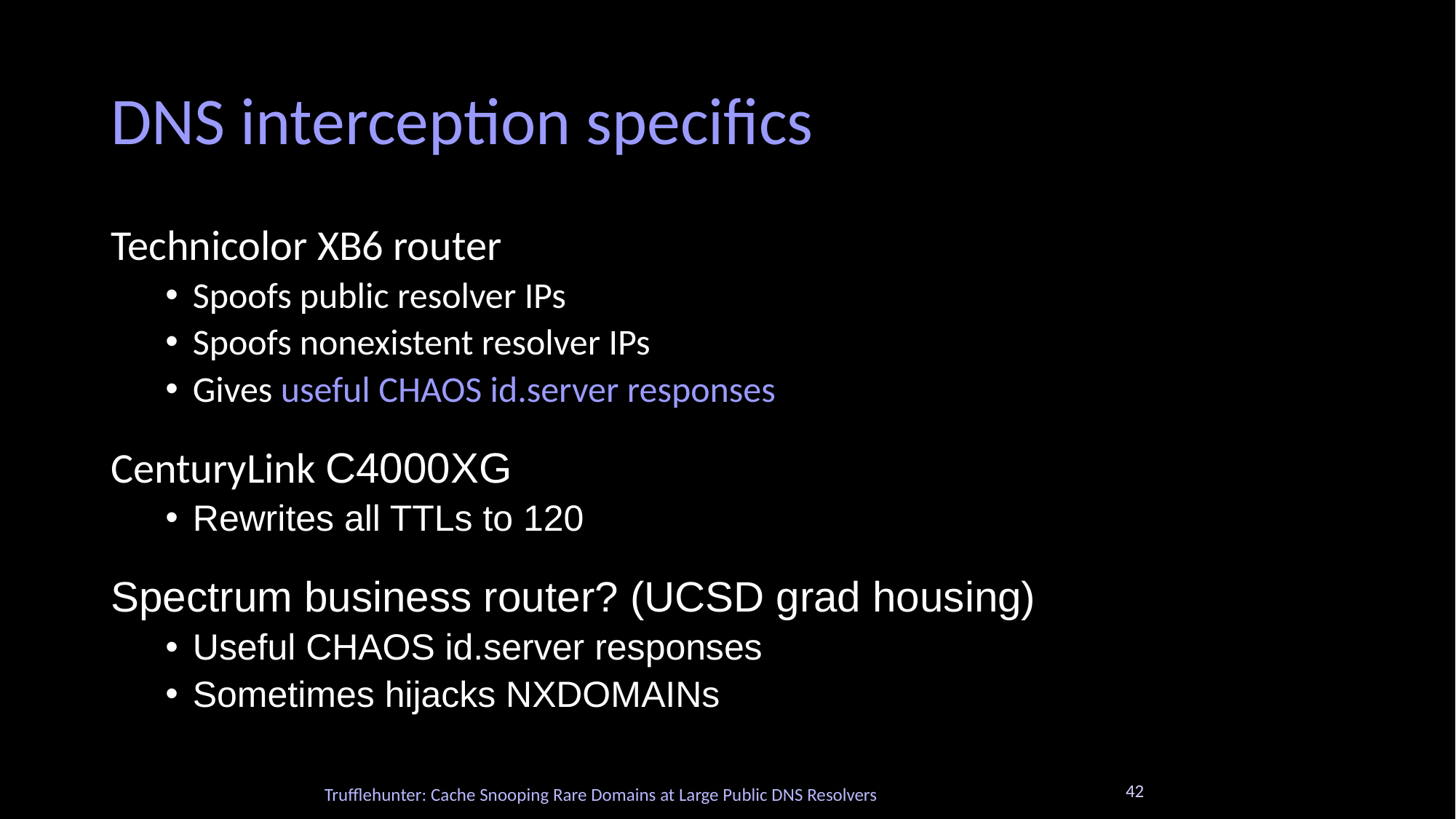

# DNS interception specifics
Technicolor XB6 router
Spoofs public resolver IPs
Spoofs nonexistent resolver IPs
Gives useful CHAOS id.server responses
CenturyLink C4000XG
Rewrites all TTLs to 120
Spectrum business router? (UCSD grad housing)
Useful CHAOS id.server responses
Sometimes hijacks NXDOMAINs
42
Trufflehunter: Cache Snooping Rare Domains at Large Public DNS Resolvers